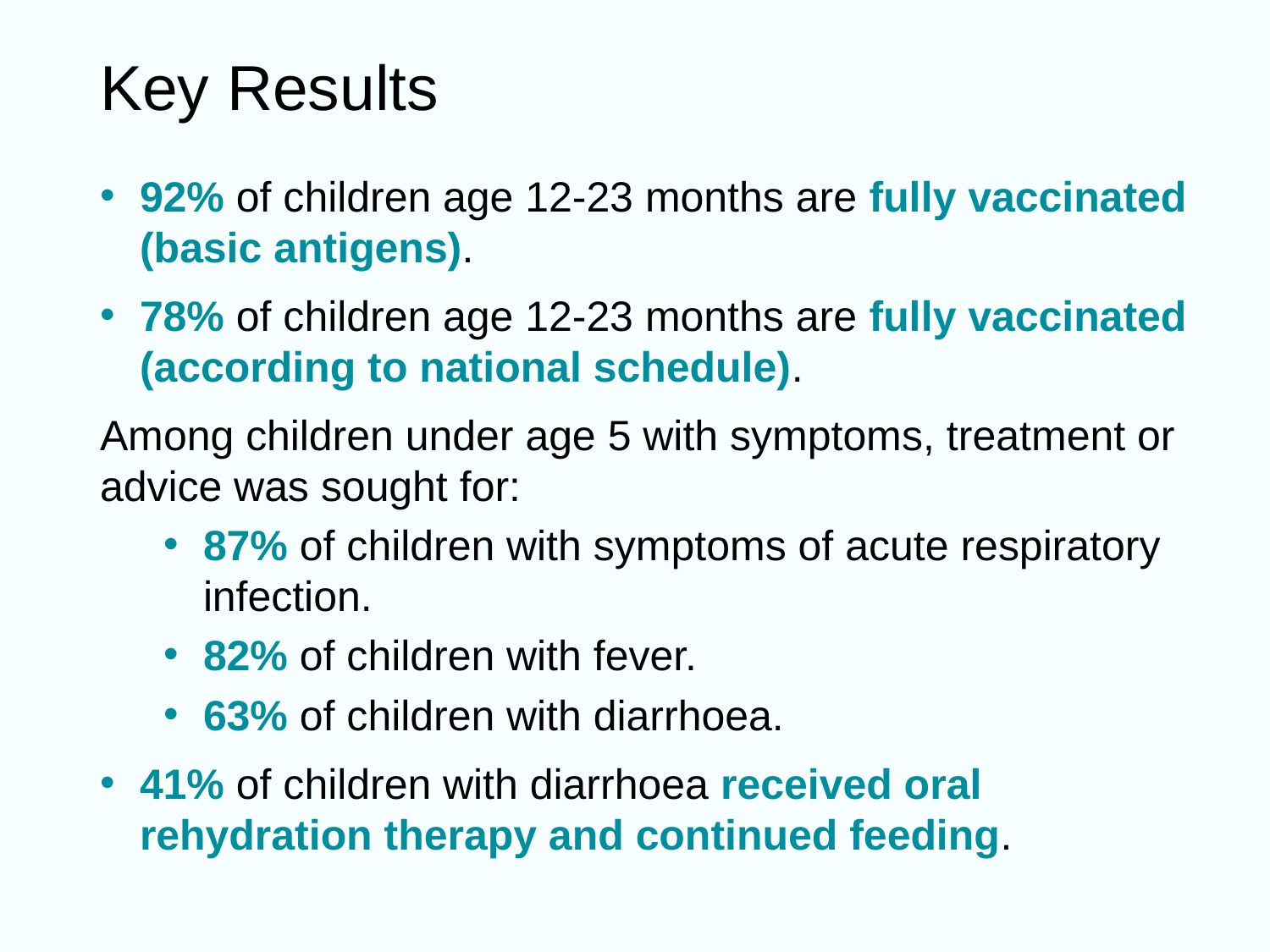

# Key Results
92% of children age 12-23 months are fully vaccinated (basic antigens).
78% of children age 12-23 months are fully vaccinated (according to national schedule).
Among children under age 5 with symptoms, treatment or advice was sought for:
87% of children with symptoms of acute respiratory infection.
82% of children with fever.
63% of children with diarrhoea.
41% of children with diarrhoea received oral rehydration therapy and continued feeding.